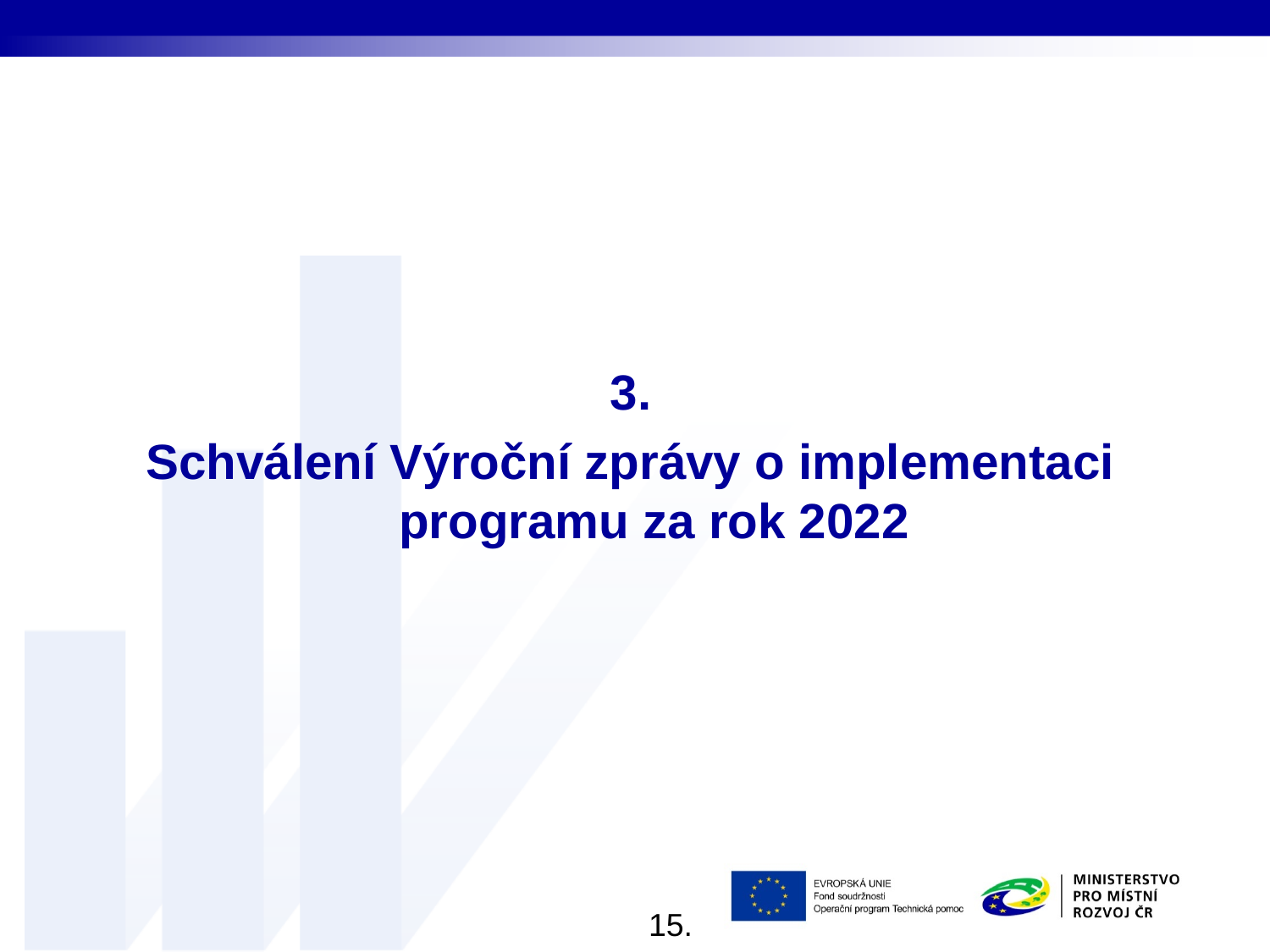

#

3.
Schválení Výroční zprávy o implementaci programu za rok 2022

15.